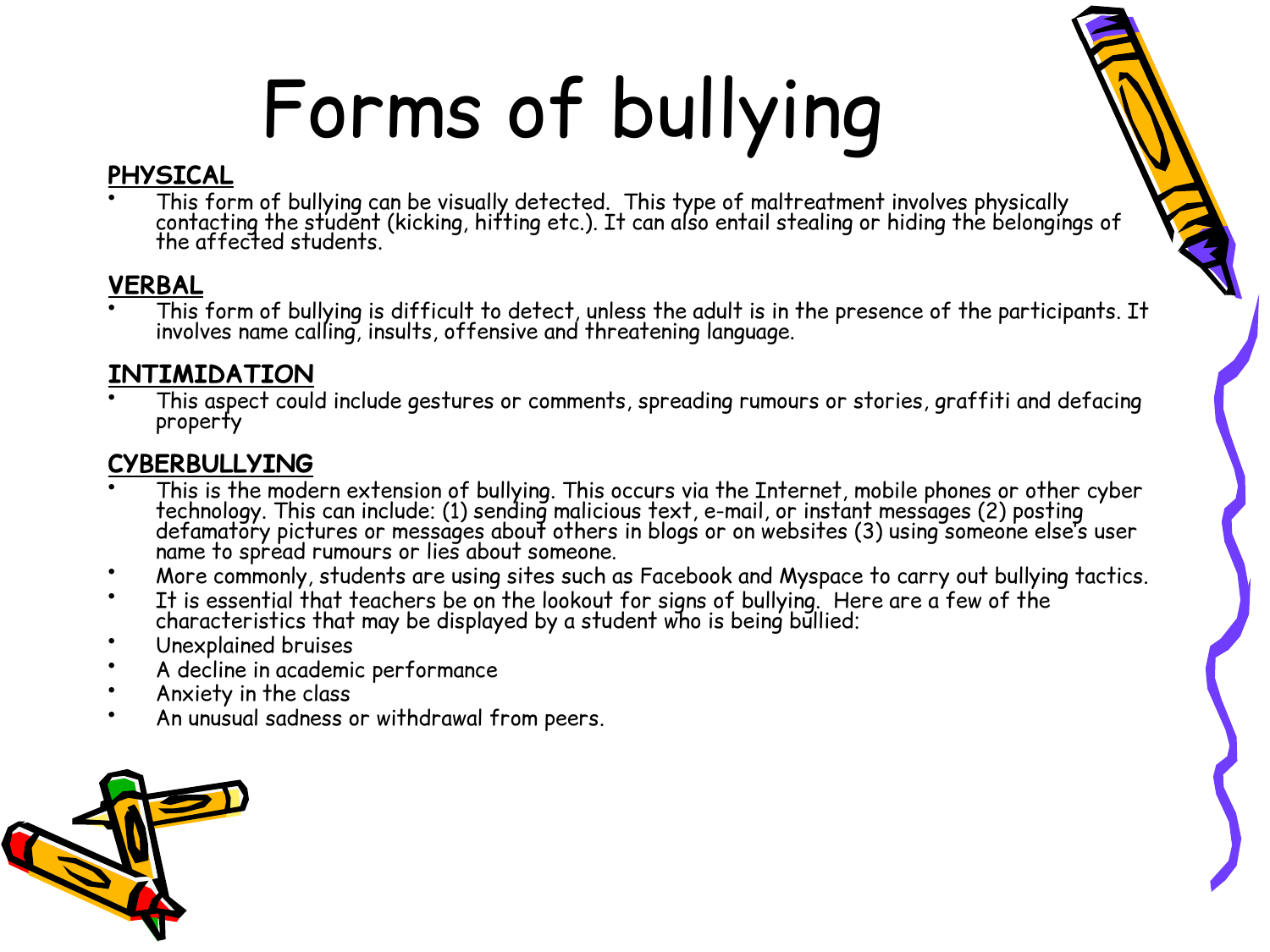

# Forms of bullying
PHYSICAL
This form of bullying can be visually detected.  This type of maltreatment involves physically contacting the student (kicking, hitting etc.). It can also entail stealing or hiding the belongings of the affected students.

VERBAL
This form of bullying is difficult to detect, unless the adult is in the presence of the participants. It involves name calling, insults, offensive and threatening language.

INTIMIDATION
This aspect could include gestures or comments, spreading rumours or stories, graffiti and defacing property

CYBERBULLYING
This is the modern extension of bullying. This occurs via the Internet, mobile phones or other cyber technology. This can include: (1) sending malicious text, e-mail, or instant messages (2) posting defamatory pictures or messages about others in blogs or on websites (3) using someone else’s user name to spread rumours or lies about someone.
More commonly, students are using sites such as Facebook and Myspace to carry out bullying tactics.
It is essential that teachers be on the lookout for signs of bullying.  Here are a few of the characteristics that may be displayed by a student who is being bullied:
Unexplained bruises
A decline in academic performance
Anxiety in the class
An unusual sadness or withdrawal from peers.